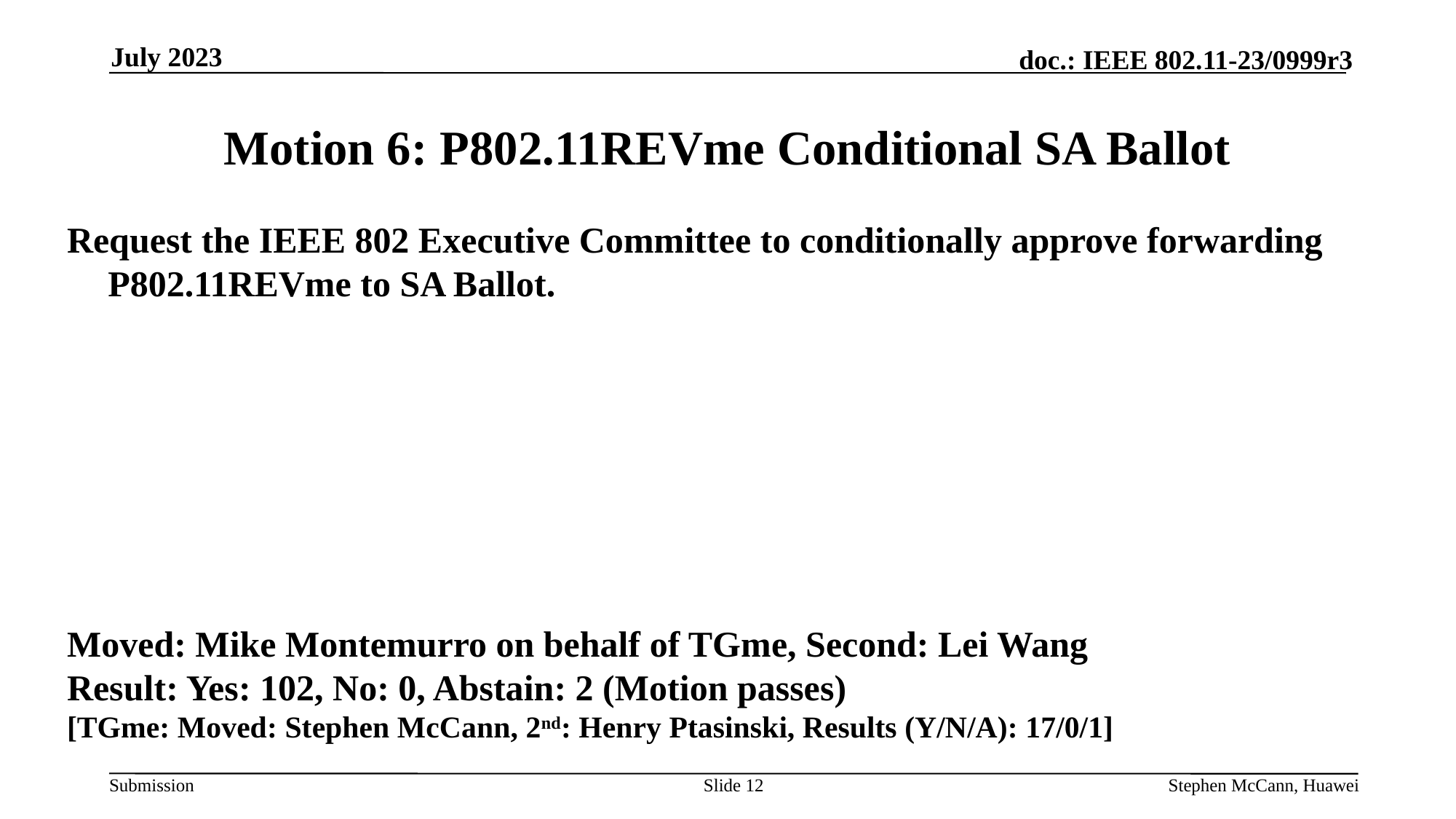

July 2023
# Motion 6: P802.11REVme Conditional SA Ballot
Request the IEEE 802 Executive Committee to conditionally approve forwarding P802.11REVme to SA Ballot.

Moved: Mike Montemurro on behalf of TGme, Second: Lei Wang
Result: Yes: 102, No: 0, Abstain: 2 (Motion passes)
[TGme: Moved: Stephen McCann, 2nd: Henry Ptasinski, Results (Y/N/A): 17/0/1]

Slide 12
Stephen McCann, Huawei